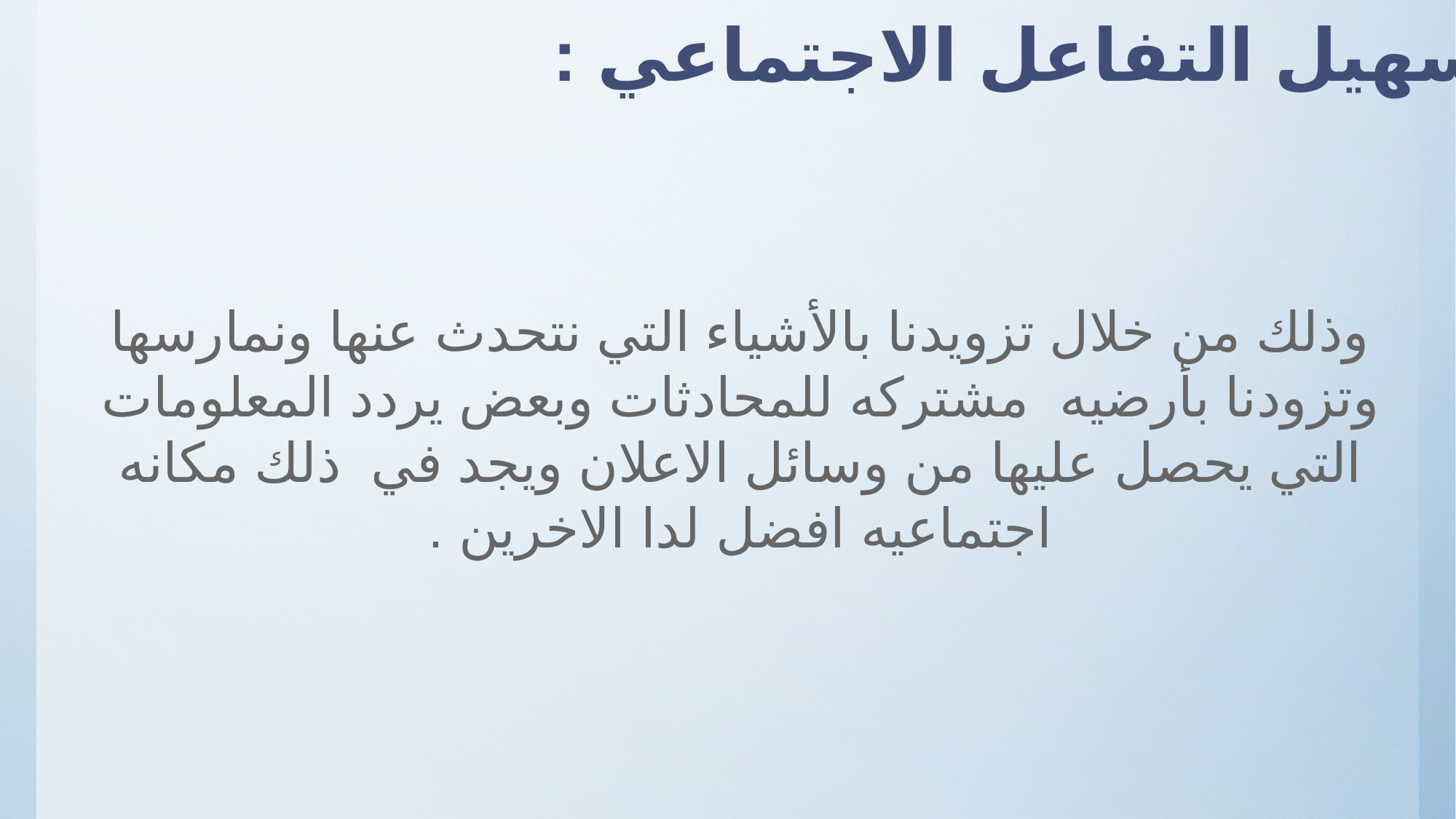

# 3- تسهيل التفاعل الاجتماعي :
وذلك من خلال تزويدنا بالأشياء التي نتحدث عنها ونمارسها وتزودنا بأرضيه  مشتركه للمحادثات وبعض يردد المعلومات التي يحصل عليها من وسائل الاعلان ويجد في  ذلك مكانه اجتماعيه افضل لدا الاخرين .